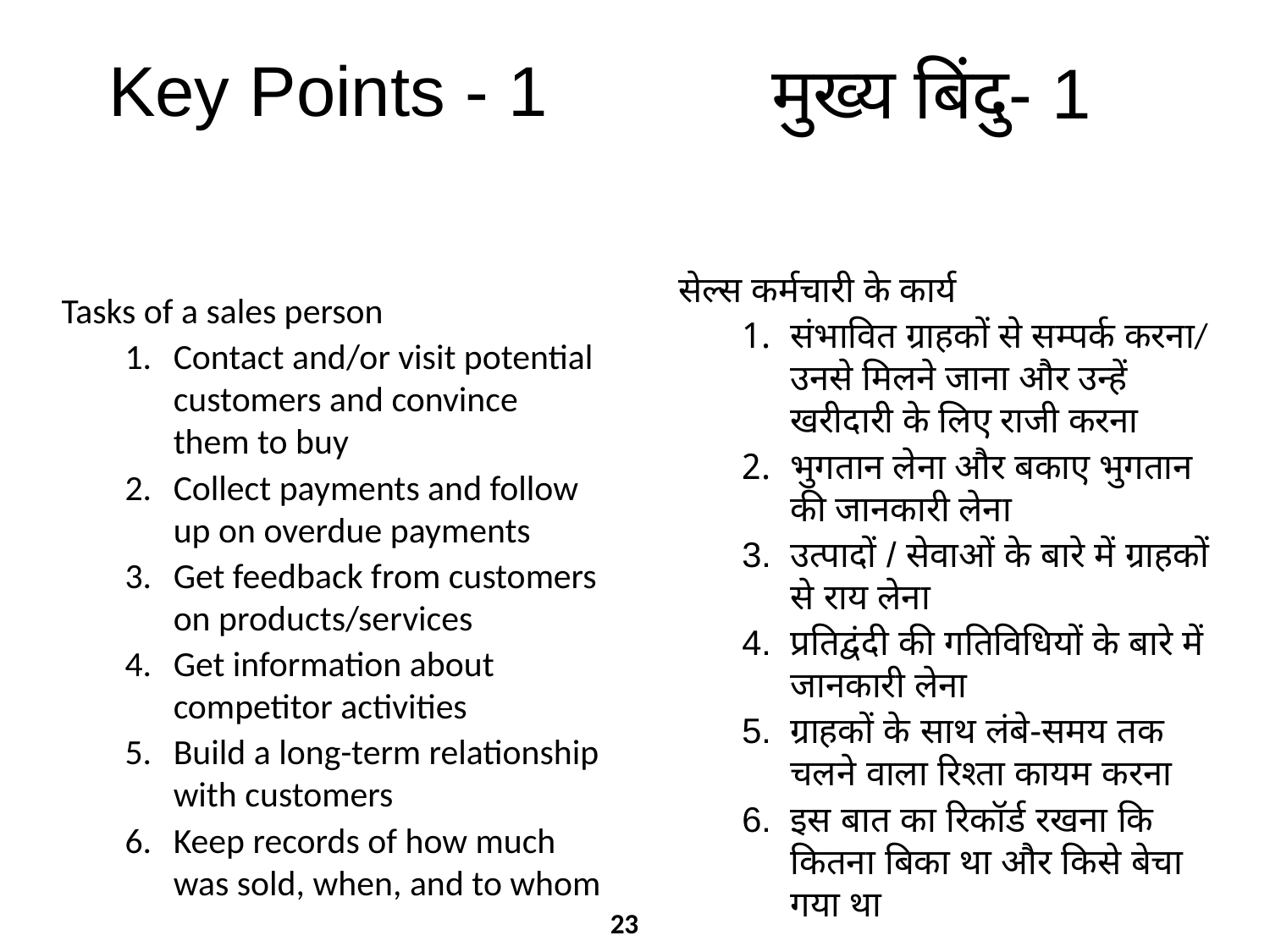

Key Points - 1
मुख्य बिंदु- 1

Tasks of a sales person
Contact and/or visit potential customers and convince them to buy
Collect payments and follow up on overdue payments
Get feedback from customers on products/services
Get information about competitor activities
Build a long-term relationship with customers
Keep records of how much was sold, when, and to whom

सेल्स कर्मचारी के कार्य
संभावित ग्राहकों से सम्पर्क करना/ उनसे मिलने जाना और उन्हें खरीदारी के लिए राजी करना
भुगतान लेना और बकाए भुगतान की जानकारी लेना
उत्पादों / सेवाओं के बारे में ग्राहकों से राय लेना
प्रतिद्वंदी की गतिविधियों के बारे में जानकारी लेना
ग्राहकों के साथ लंबे-समय तक चलने वाला रिश्ता कायम करना
इस बात का रिकॉर्ड रखना कि कितना बिका था और किसे बेचा गया था
23